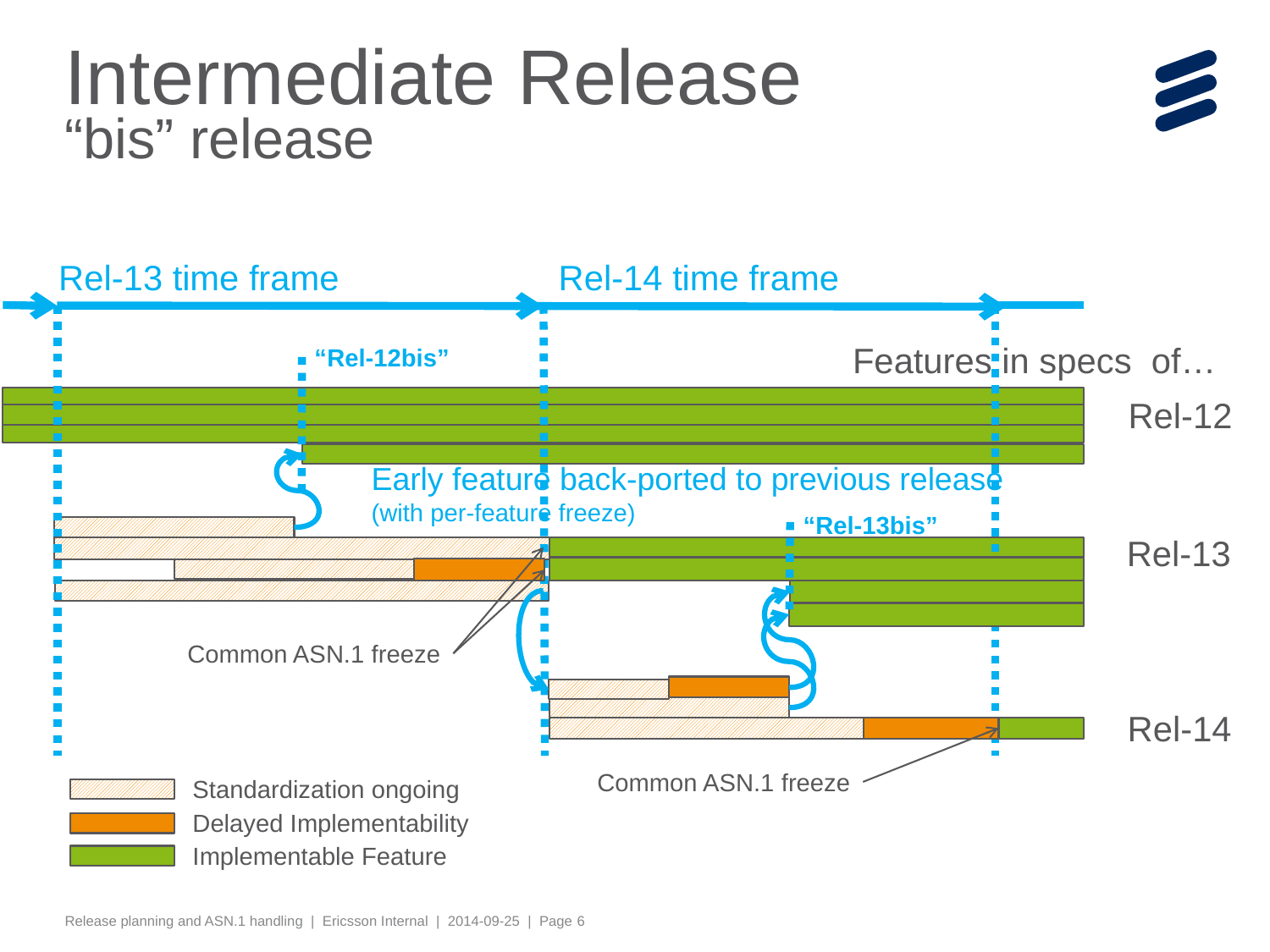

# Intermediate Release “bis” release
Rel-13 time frame
Rel-14 time frame
Features in specs  of…
“Rel-12bis”

Rel-12

Early feature back-ported to previous release
(with per-feature freeze)
“Rel-13bis”

Rel-13

Common ASN.1 freeze

Rel-14

Common ASN.1 freeze
Standardization ongoing

Delayed Implementability

Implementable Feature